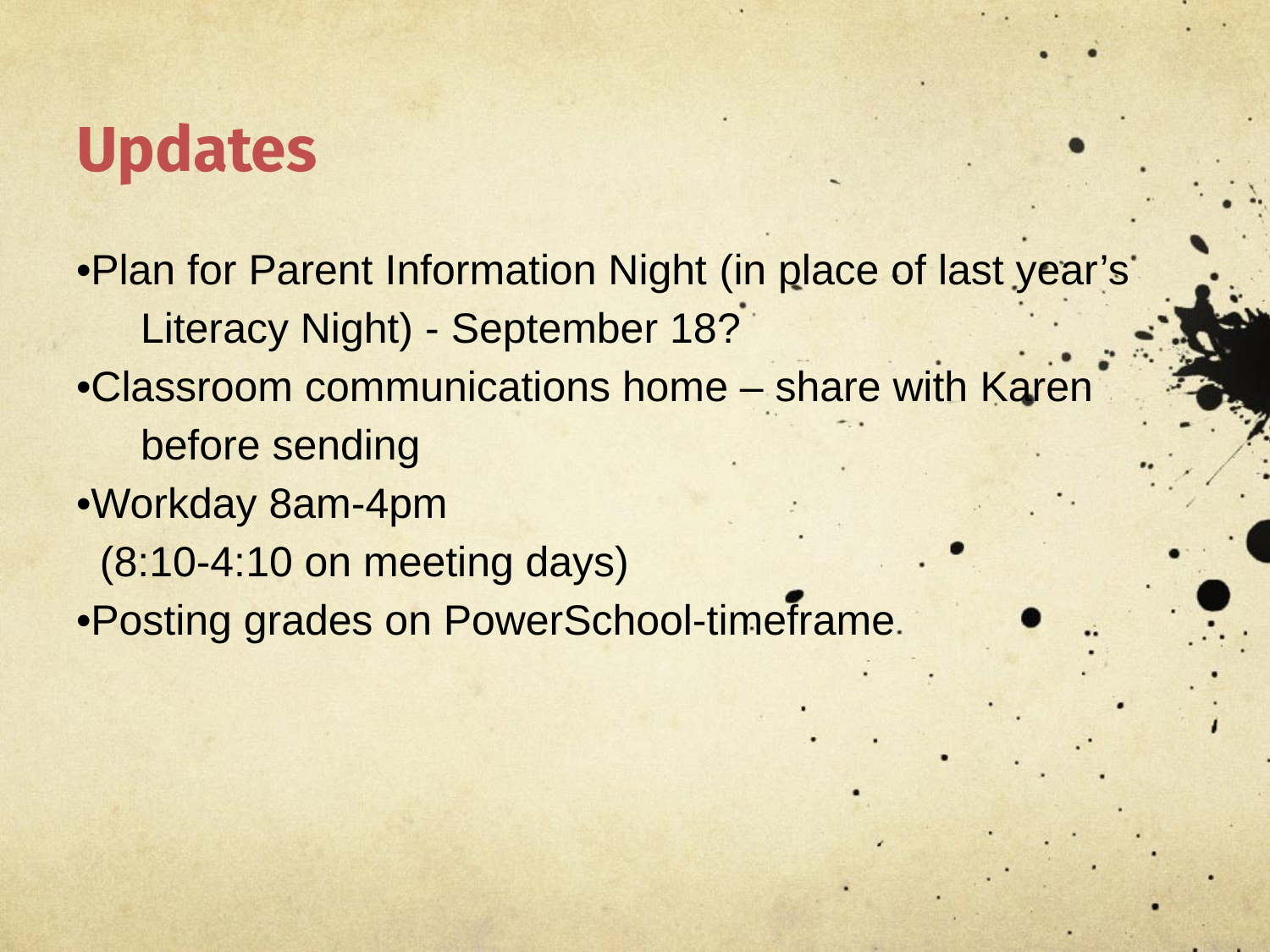

# Updates
•Plan for Parent Information Night (in place of last year’s Literacy Night) - September 18?
•Classroom communications home – share with Karen before sending
•Workday 8am-4pm
  (8:10-4:10 on meeting days)
•Posting grades on PowerSchool-timeframe